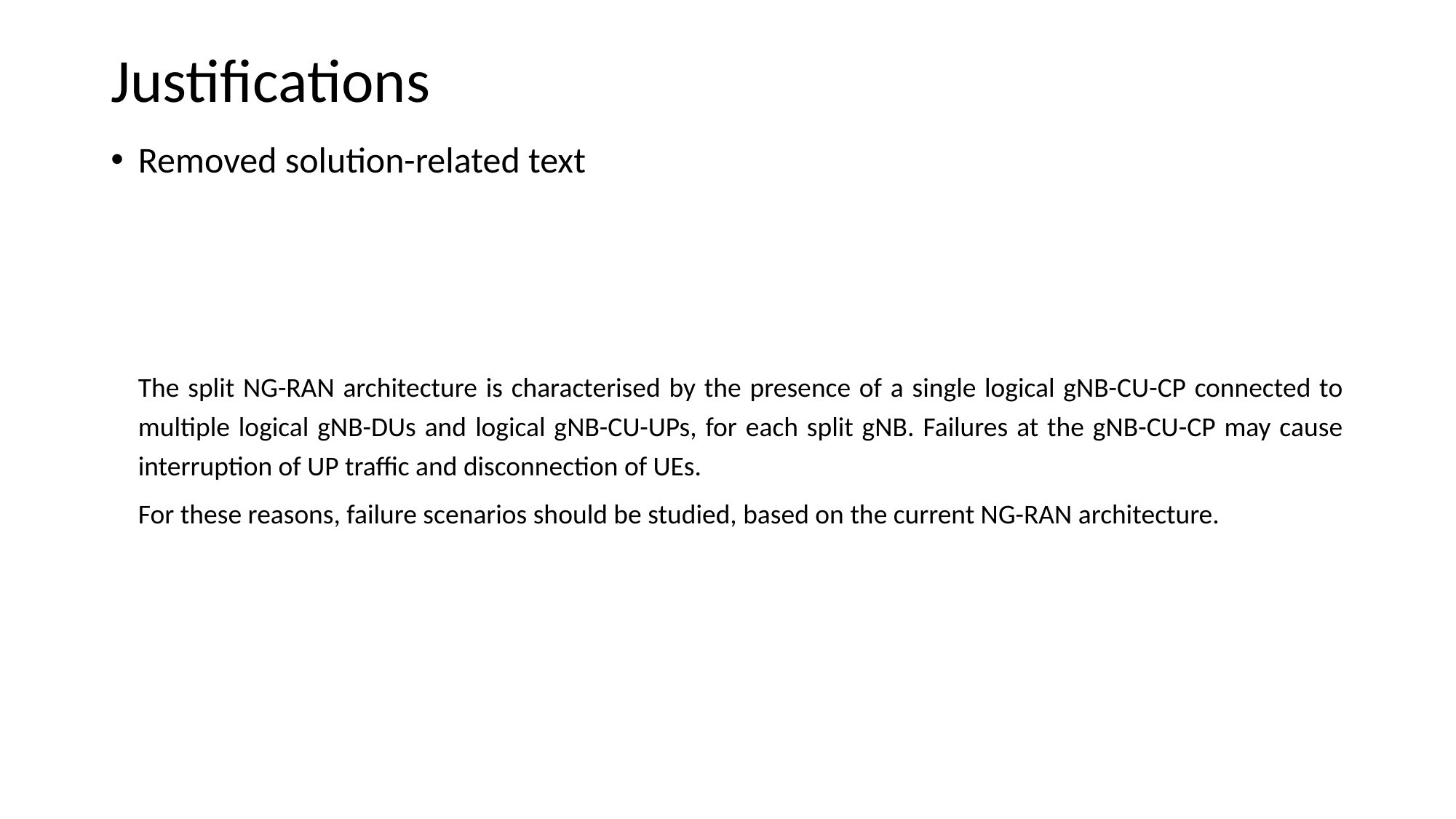

# Justifications
Removed solution-related text
The split NG-RAN architecture is characterised by the presence of a single logical gNB-CU-CP connected to multiple logical gNB-DUs and logical gNB-CU-UPs, for each split gNB. Failures at the gNB-CU-CP may cause interruption of UP traffic and disconnection of UEs.
For these reasons, failure scenarios should be studied, based on the current NG-RAN architecture.